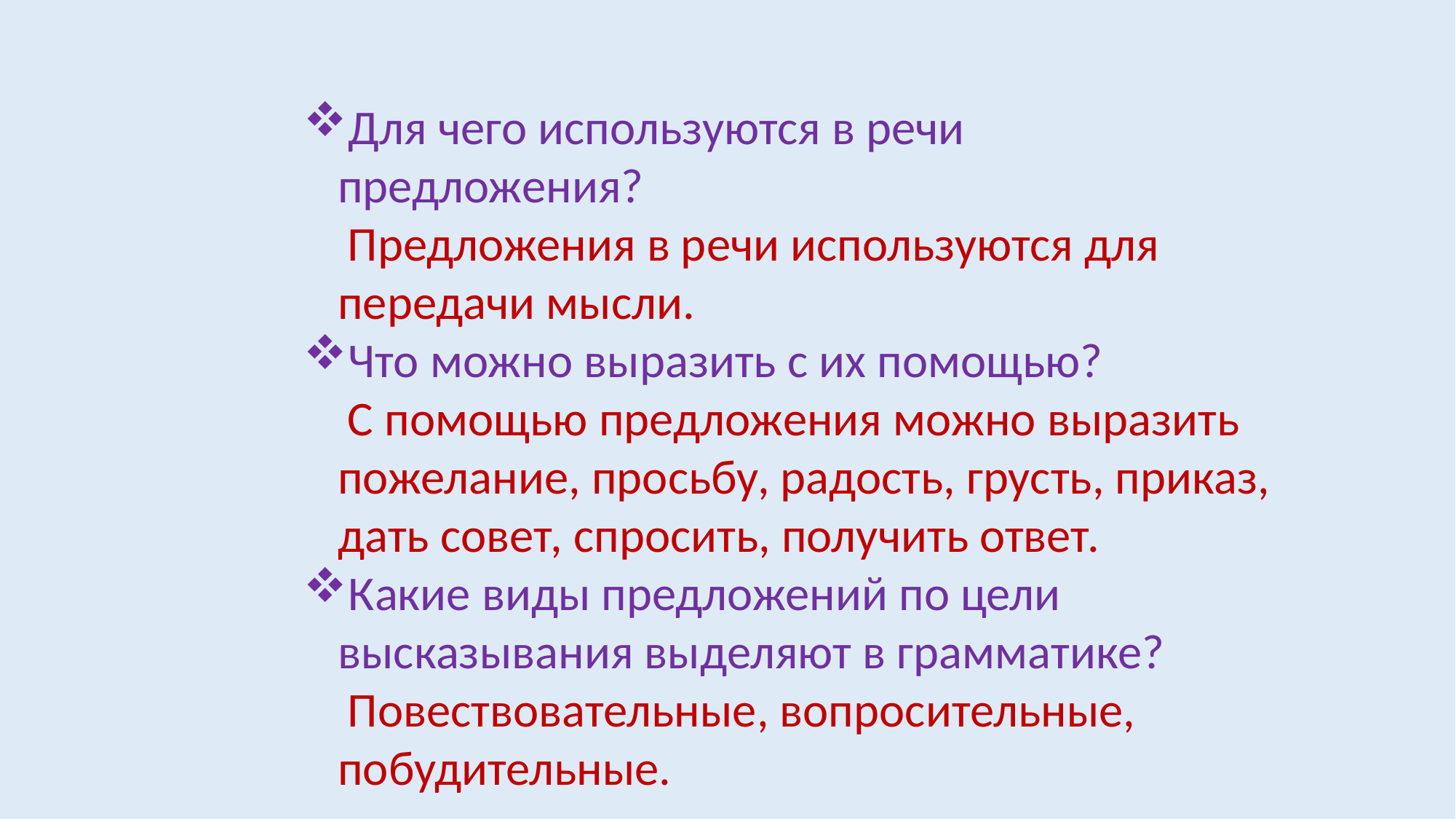

Для чего используются в речи предложения?
    Предложения в речи используются для передачи мысли.
Что можно выразить с их помощью?
    С помощью предложения можно выразить пожелание, просьбу, радость, грусть, приказ, дать совет, спросить, получить ответ.
Какие виды предложений по цели высказывания выделяют в грамматике?
    Повествовательные, вопросительные, побудительные.